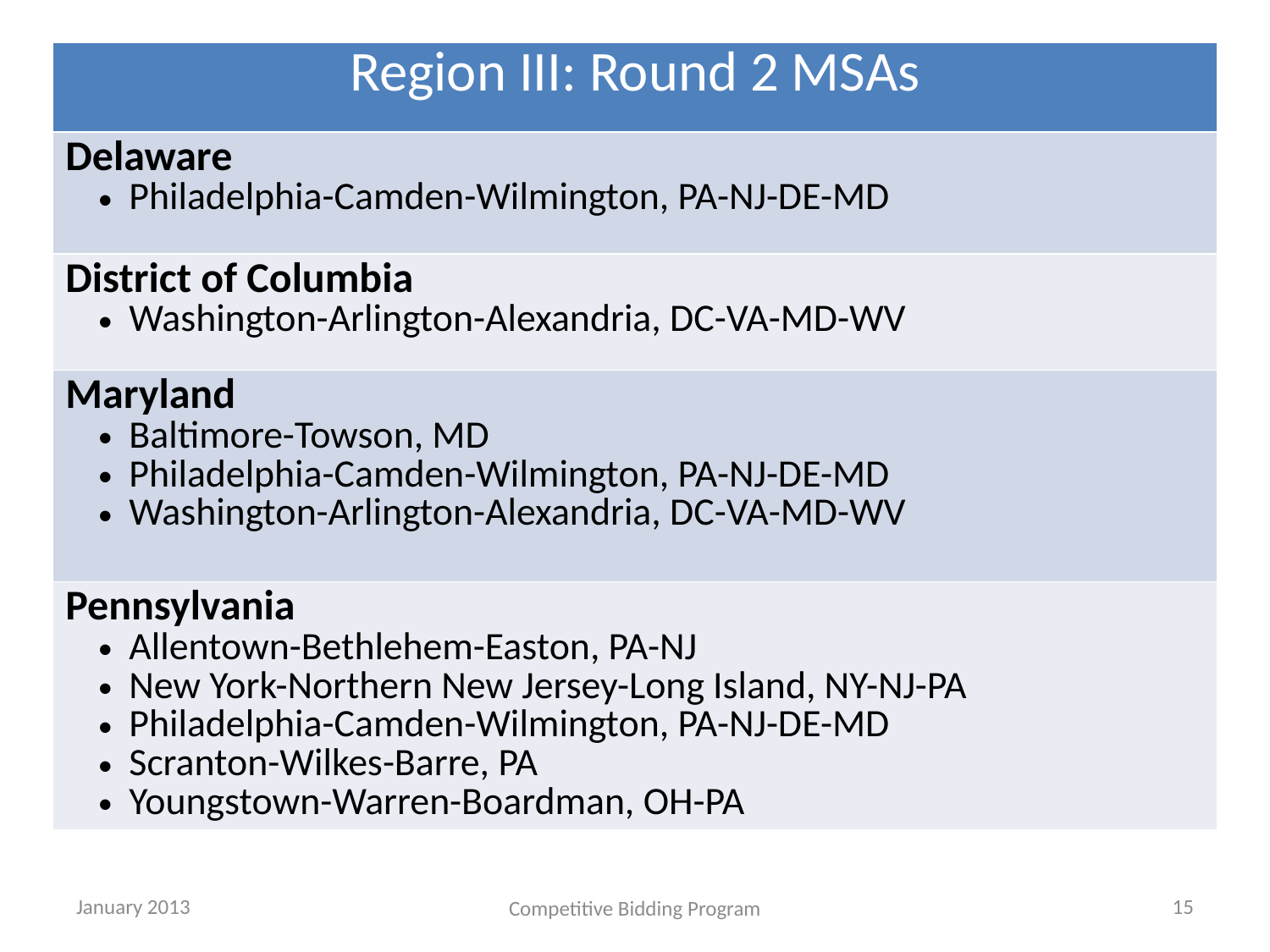

| Region III: Round 2 MSAs |
| --- |
| Delaware Philadelphia-Camden-Wilmington, PA-NJ-DE-MD |
| District of Columbia Washington-Arlington-Alexandria, DC-VA-MD-WV |
| Maryland Baltimore-Towson, MD Philadelphia-Camden-Wilmington, PA-NJ-DE-MD Washington-Arlington-Alexandria, DC-VA-MD-WV |
| Pennsylvania Allentown-Bethlehem-Easton, PA-NJ New York-Northern New Jersey-Long Island, NY-NJ-PA Philadelphia-Camden-Wilmington, PA-NJ-DE-MD Scranton-Wilkes-Barre, PA Youngstown-Warren-Boardman, OH-PA |
January 2013
15
Competitive Bidding Program